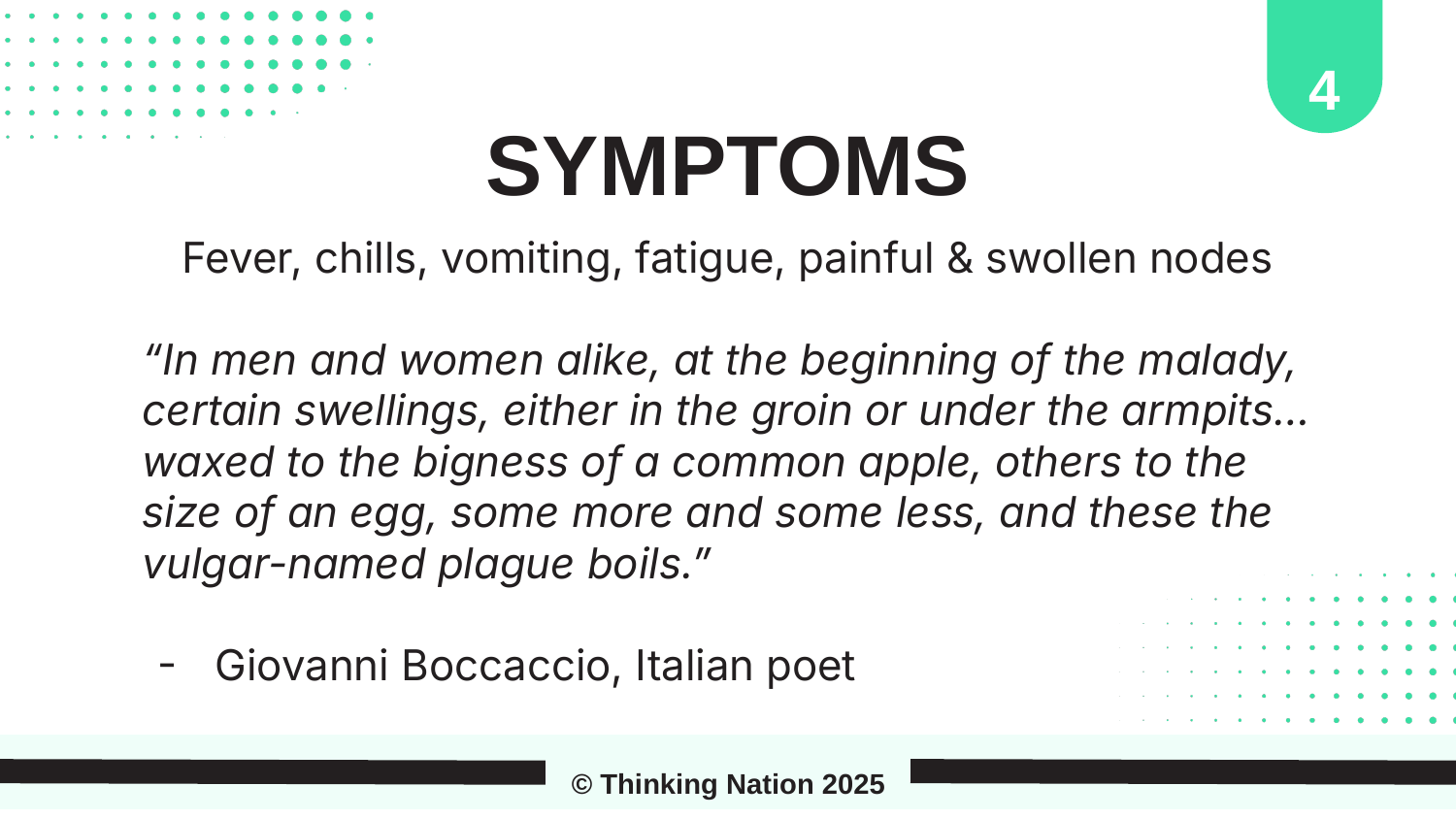

4
SYMPTOMS
Fever, chills, vomiting, fatigue, painful & swollen nodes

“In men and women alike, at the beginning of the malady, certain swellings, either in the groin or under the armpits… waxed to the bigness of a common apple, others to the size of an egg, some more and some less, and these the vulgar-named plague boils.”

Giovanni Boccaccio, Italian poet

© Thinking Nation 2025